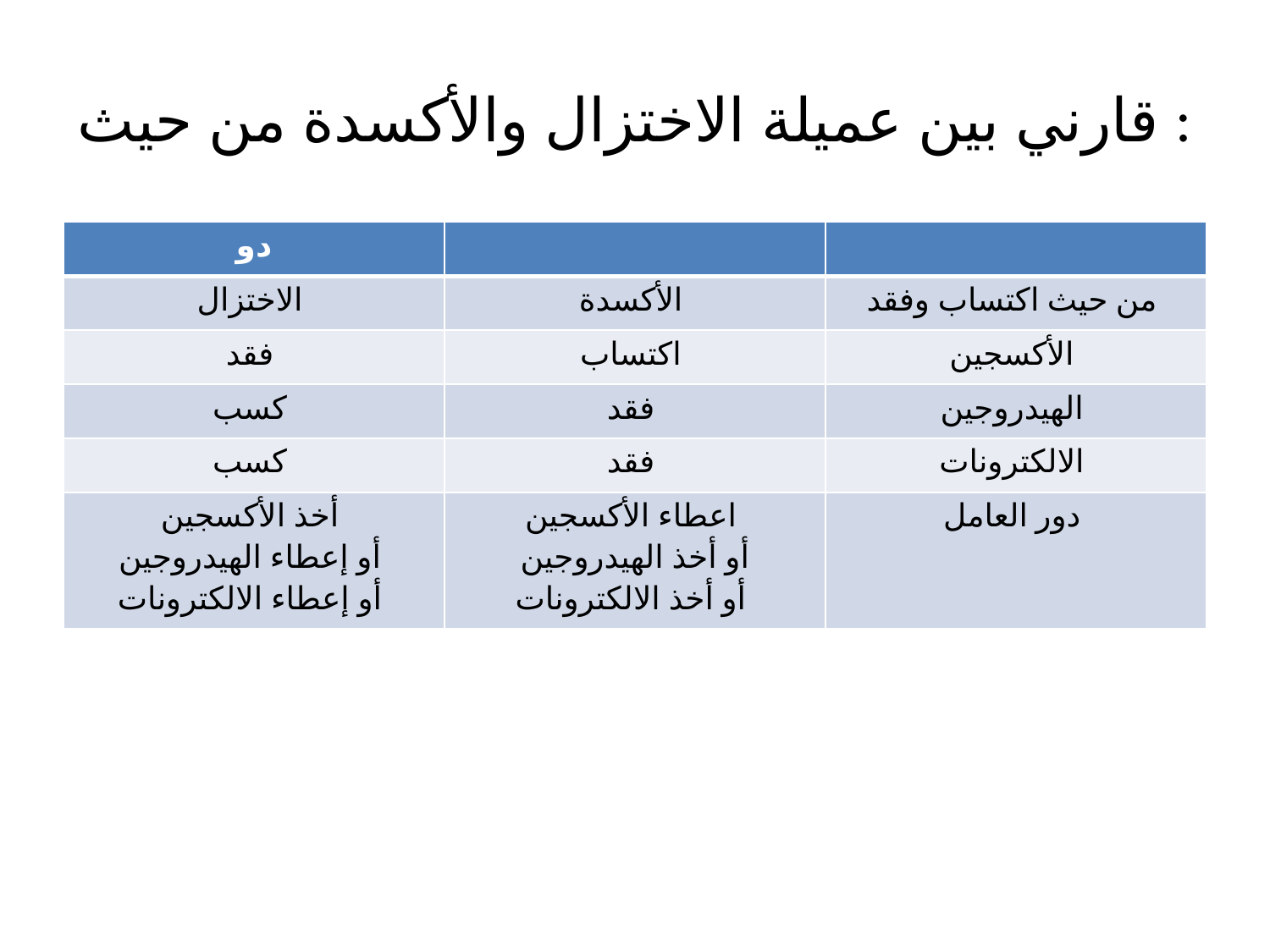

# قارني بين عميلة الاختزال والأكسدة من حيث :
| دو |  |  |
| --- | --- | --- |
| الاختزال | الأكسدة | من حيث اكتساب وفقد |
| فقد | اكتساب | الأكسجين |
| كسب | فقد | الهيدروجين |
| كسب | فقد | الالكترونات |
| أخذ الأكسجين أو إعطاء الهيدروجين أو إعطاء الالكترونات | اعطاء الأكسجين أو أخذ الهيدروجين أو أخذ الالكترونات | دور العامل |